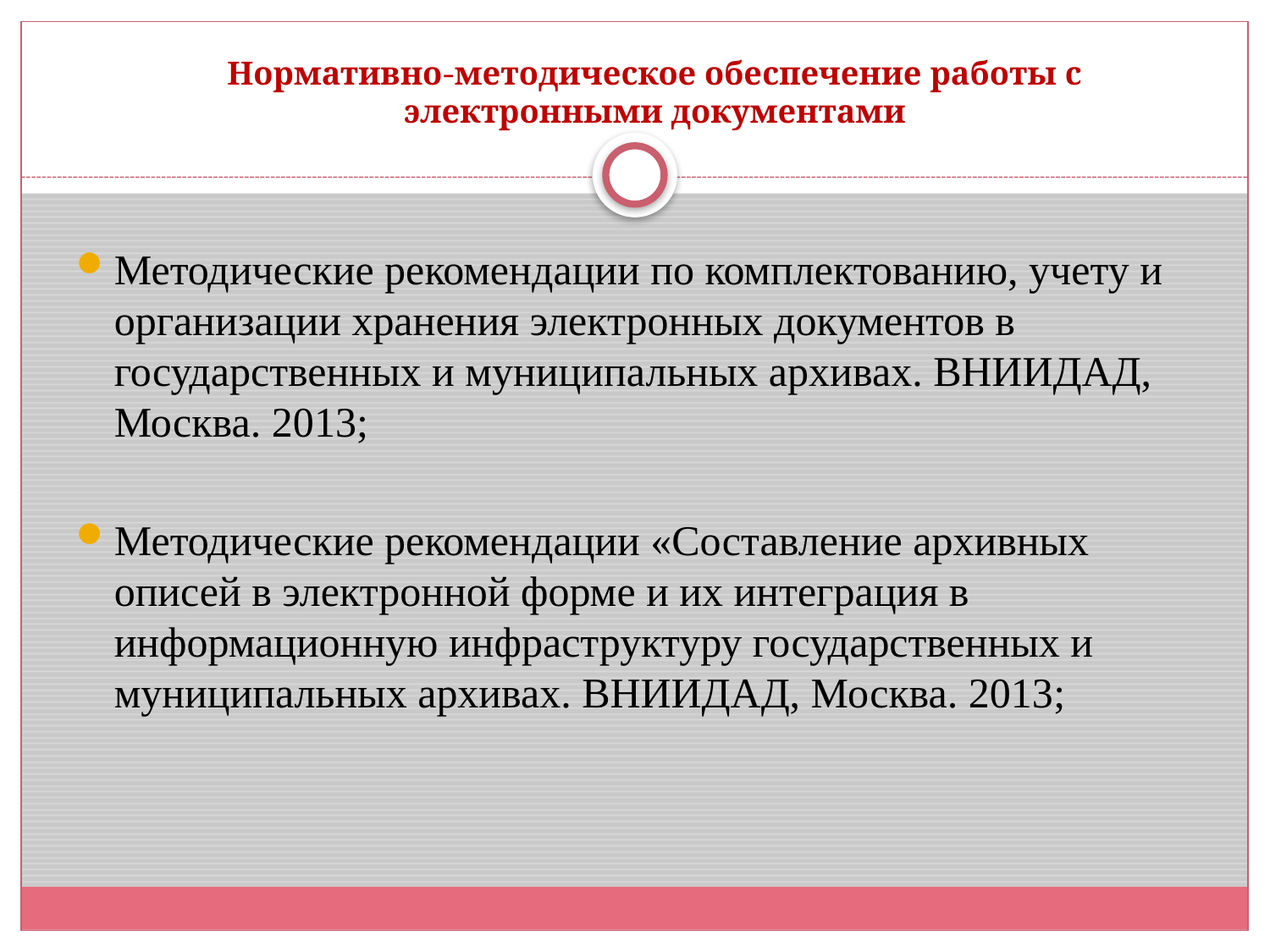

# Нормативно-методическое обеспечение работы с электронными документами
Методические рекомендации по комплектованию, учету и организации хранения электронных документов в государственных и муниципальных архивах. ВНИИДАД, Москва. 2013;

Методические рекомендации «Составление архивных описей в электронной форме и их интеграция в информационную инфраструктуру государственных и муниципальных архивах. ВНИИДАД, Москва. 2013;